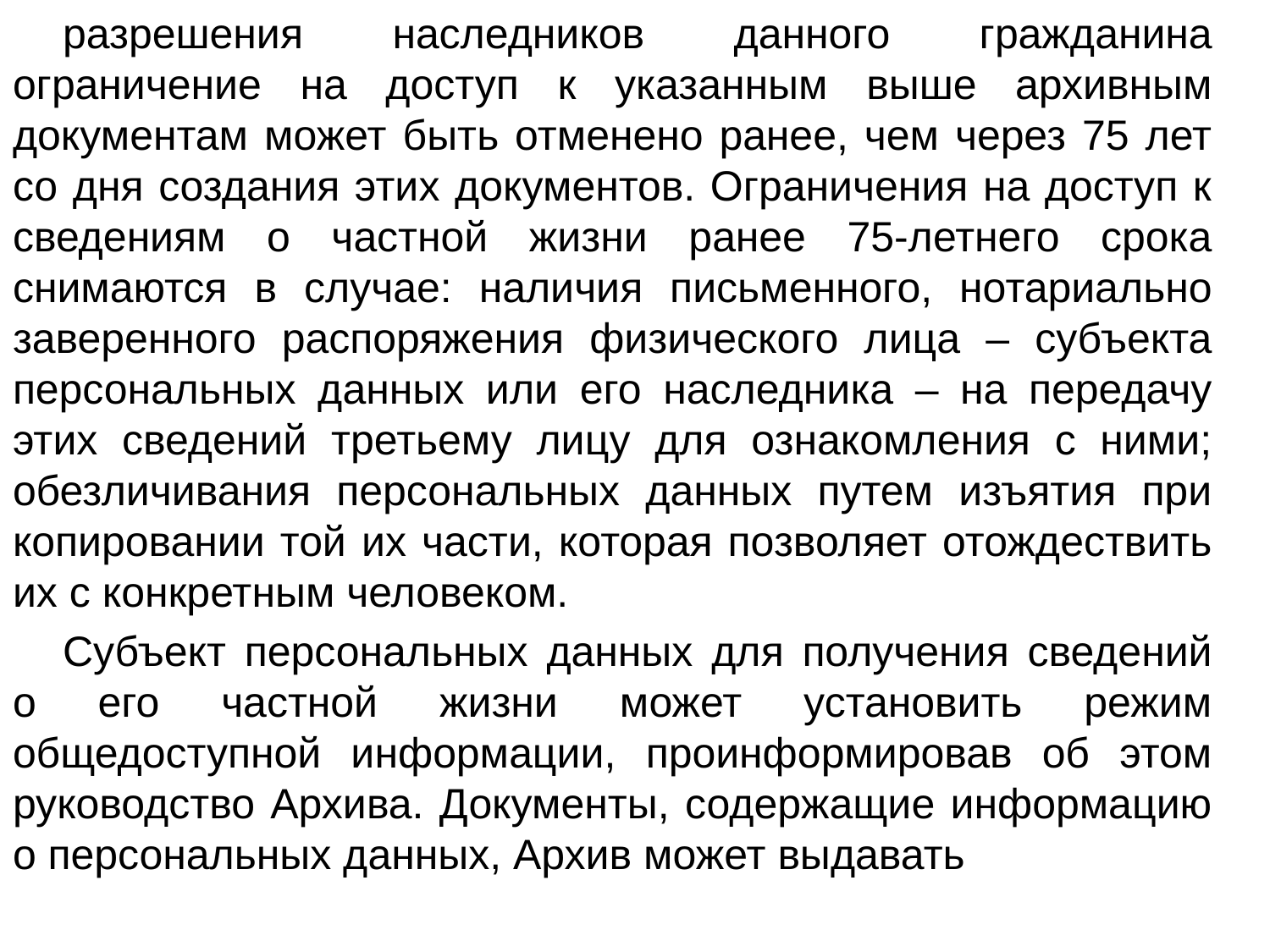

разрешения наследников данного гражданина ограничение на доступ к указанным выше архивным документам может быть отменено ранее, чем через 75 лет со дня создания этих документов. Ограничения на доступ к сведениям о частной жизни ранее 75-летнего срока снимаются в случае: наличия письменного, нотариально заверенного распоряжения физического лица – субъекта персональных данных или его наследника – на передачу этих сведений третьему лицу для ознакомления с ними; обезличивания персональных данных путем изъятия при копировании той их части, которая позволяет отождествить их с конкретным человеком.
Субъект персональных данных для получения сведений о его частной жизни может установить режим общедоступной информации, проинформировав об этом руководство Архива. Документы, содержащие информацию о персональных данных, Архив может выдавать